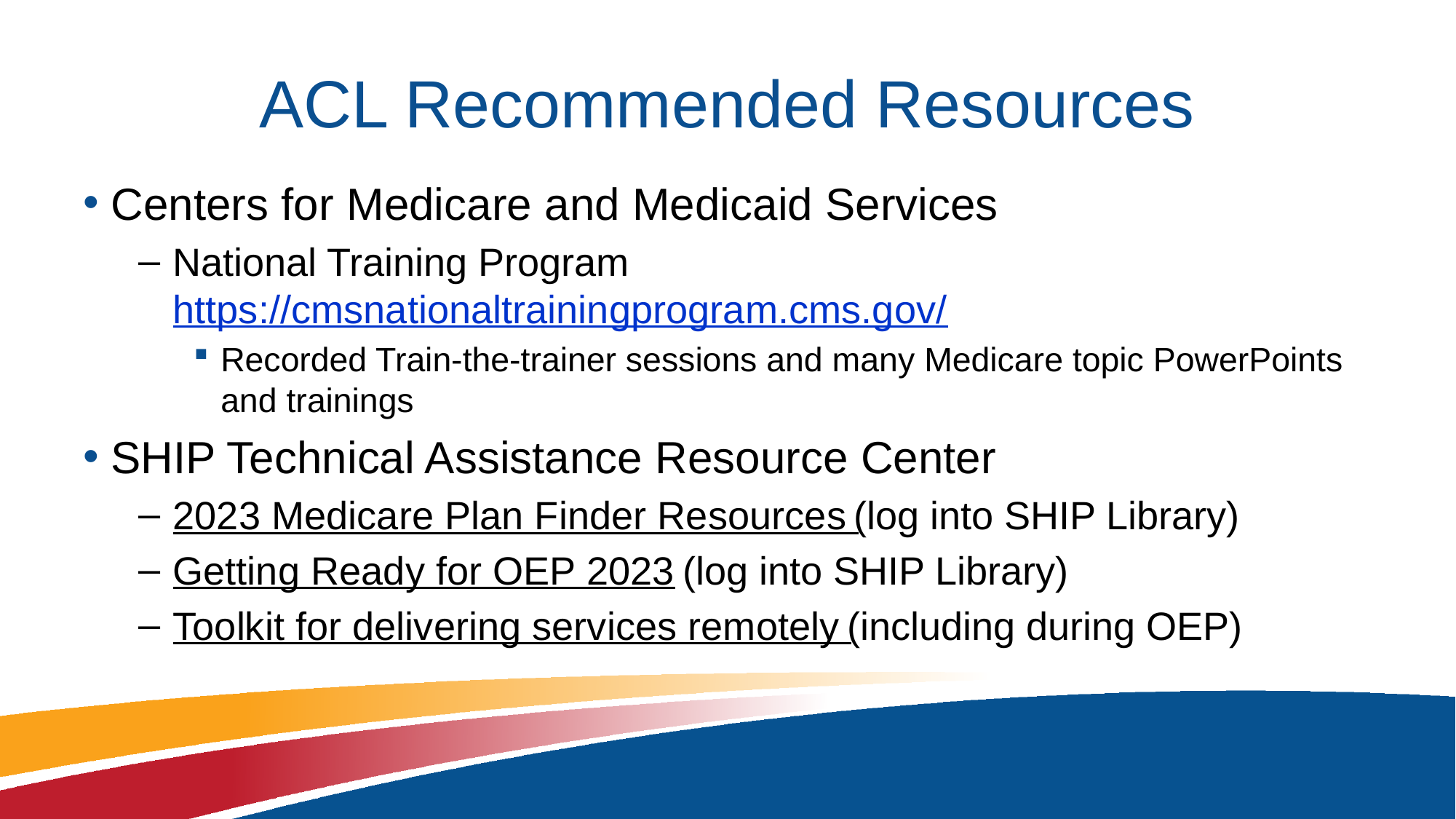

# ACL Recommended Resources
Centers for Medicare and Medicaid Services
National Training Program https://cmsnationaltrainingprogram.cms.gov/
Recorded Train-the-trainer sessions and many Medicare topic PowerPoints and trainings
SHIP Technical Assistance Resource Center
2023 Medicare Plan Finder Resources (log into SHIP Library)
Getting Ready for OEP 2023 (log into SHIP Library)
Toolkit for delivering services remotely (including during OEP)